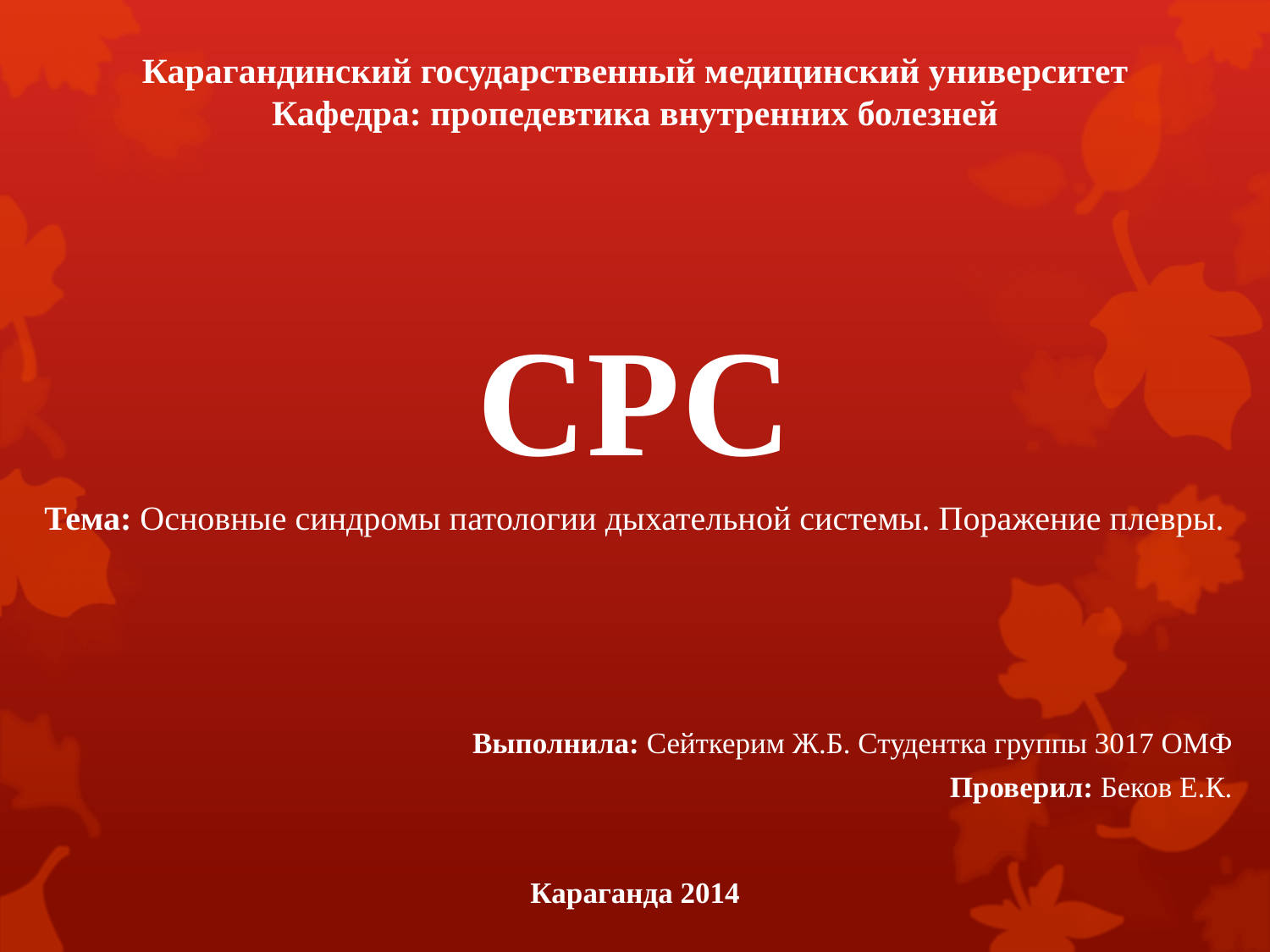

# Карагандинский государственный медицинский университет Кафедра: пропедевтика внутренних болезней

СРС
Тема: Основные синдромы патологии дыхательной системы. Поражение плевры.

Выполнила: Сейткерим Ж.Б. Студентка группы 3017 ОМФ
Проверил: Беков Е.К.

Караганда 2014